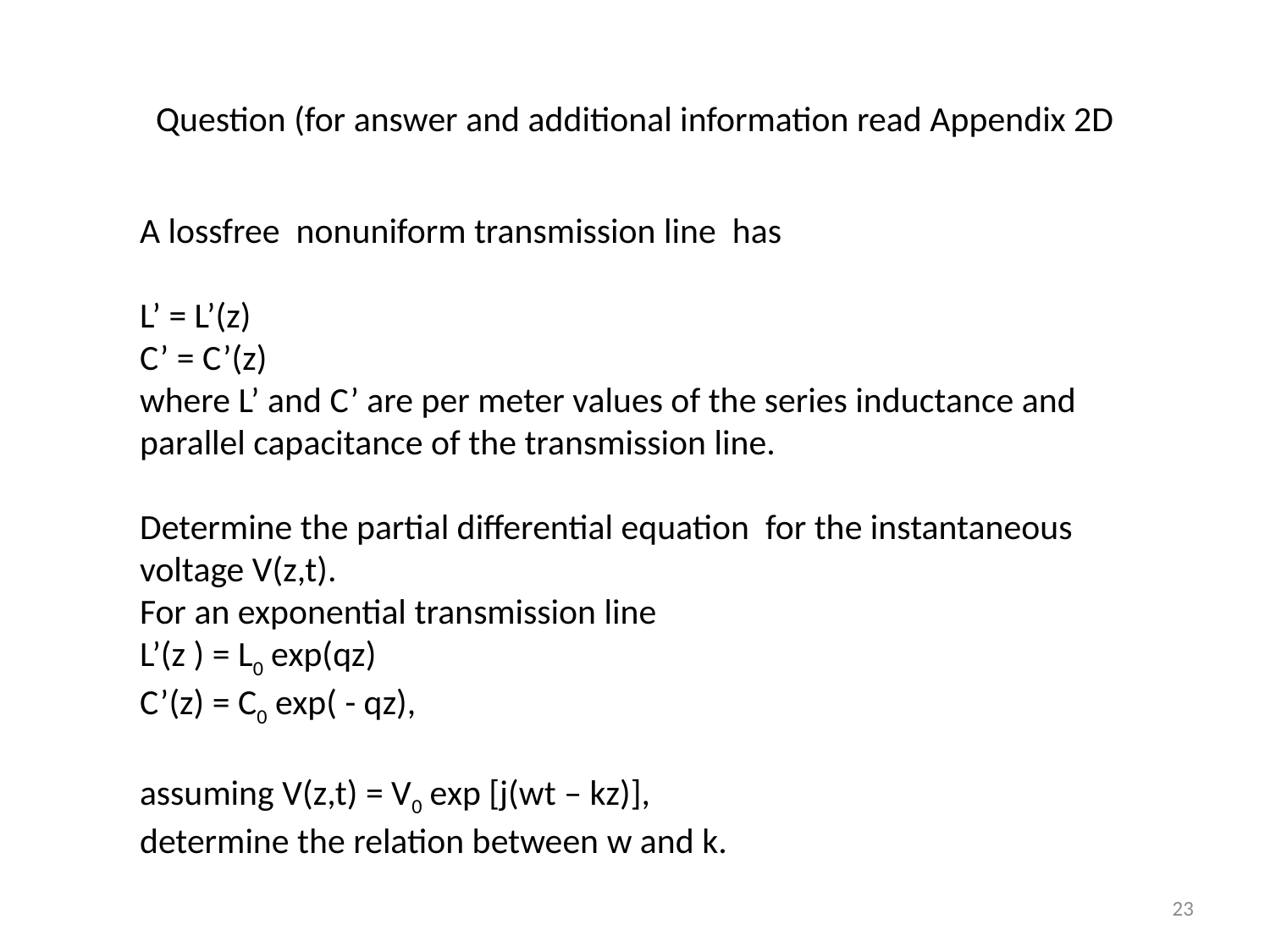

# Question (for answer and additional information read Appendix 2D
A lossfree  nonuniform transmission line  has

L’ = L’(z)
C’ = C’(z)
where L’ and C’ are per meter values of the series inductance and parallel capacitance of the transmission line.

Determine the partial differential equation  for the instantaneous voltage V(z,t).
For an exponential transmission line
L’(z ) = L0 exp(qz)
C’(z) = C0 exp( - qz),

assuming V(z,t) = V0 exp [j(wt – kz)],
determine the relation between w and k.
23